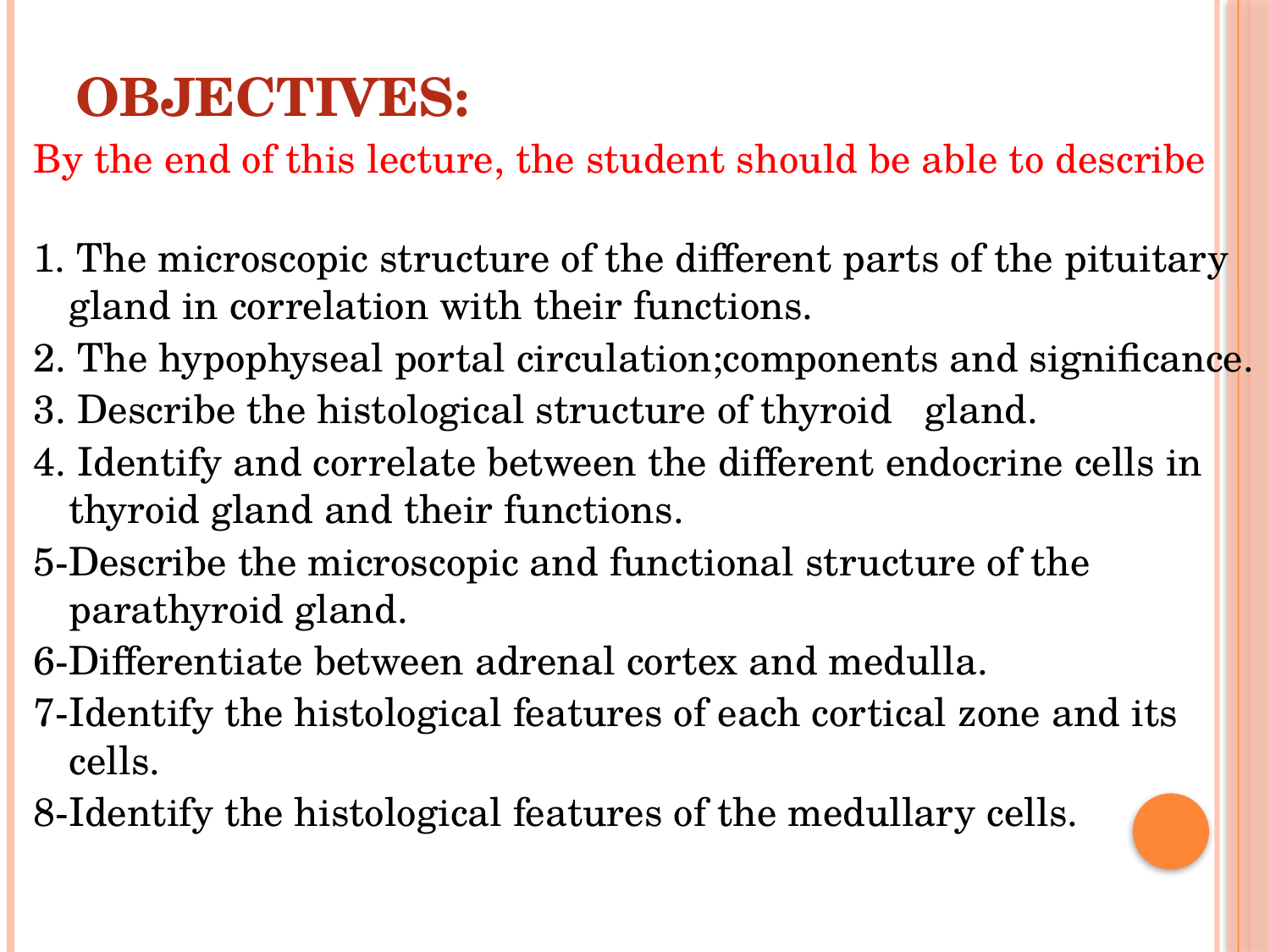

# Objectives:
By the end of this lecture, the student should be able to describe
1. The microscopic structure of the different parts of the pituitary gland in correlation with their functions.
2. The hypophyseal portal circulation;components and significance.
3. Describe the histological structure of thyroid   gland.
4. Identify and correlate between the different endocrine cells in thyroid gland and their functions.
5-Describe the microscopic and functional structure of the parathyroid gland.
6-Differentiate between adrenal cortex and medulla.
7-Identify the histological features of each cortical zone and its cells.
8-Identify the histological features of the medullary cells.